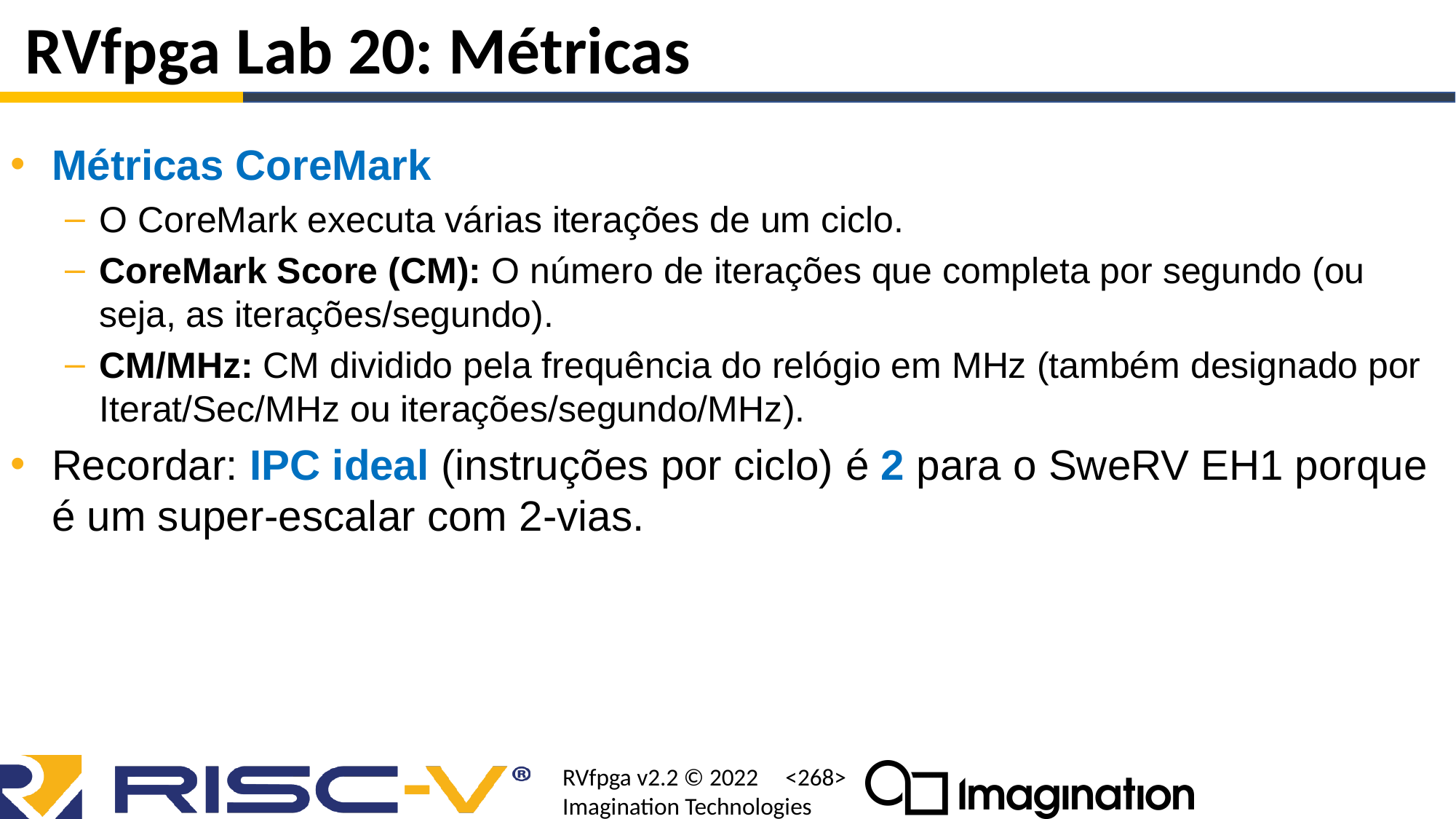

# RVfpga Lab 20: Métricas
Métricas CoreMark
O CoreMark executa várias iterações de um ciclo.
CoreMark Score (CM): O número de iterações que completa por segundo (ou seja, as iterações/segundo).
CM/MHz: CM dividido pela frequência do relógio em MHz (também designado por Iterat/Sec/MHz ou iterações/segundo/MHz).
Recordar: IPC ideal (instruções por ciclo) é 2 para o SweRV EH1 porque é um super-escalar com 2-vias.